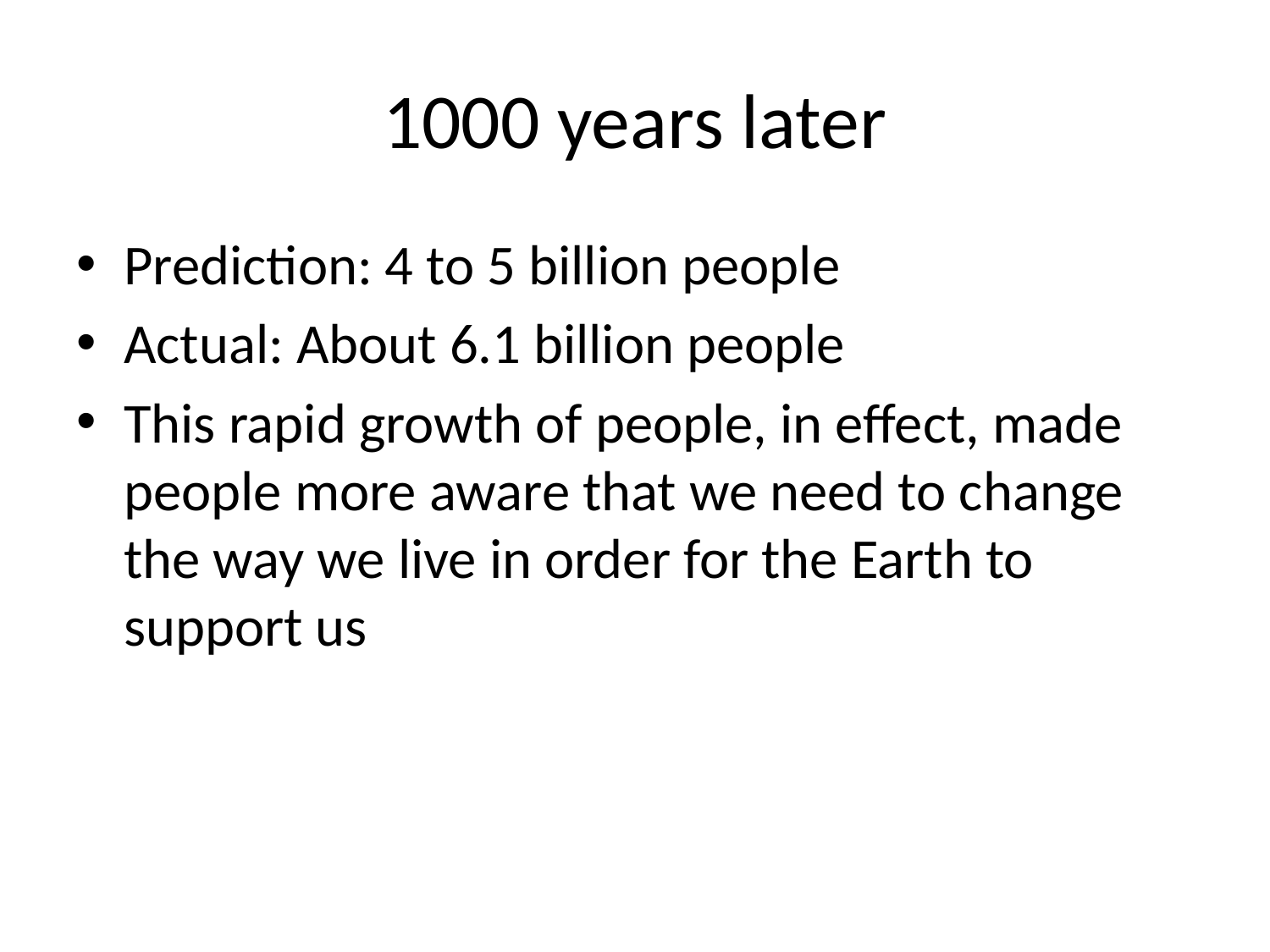

# 1000 years later
Prediction: 4 to 5 billion people
Actual: About 6.1 billion people
This rapid growth of people, in effect, made people more aware that we need to change the way we live in order for the Earth to support us